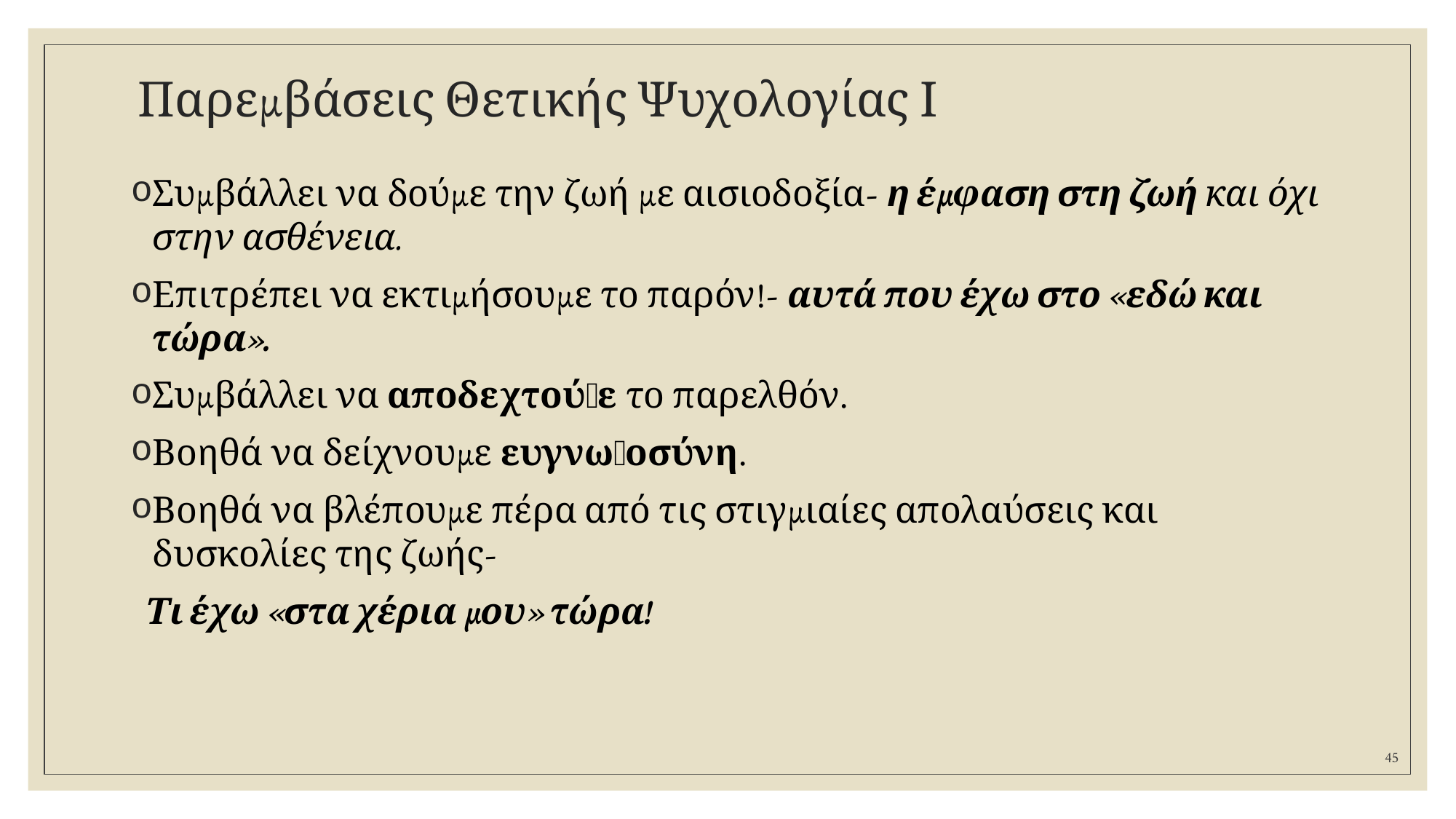

# Παρεμβάσεις Θετικής Ψυχολογίας Ι
Συμβάλλει να δούμε την ζωή με αισιοδοξία- η έμφαση στη ζωή και όχι στην ασθένεια.
Επιτρέπει να εκτιμήσουμε το παρόν!- αυτά που έχω στο «εδώ και τώρα».
Συμβάλλει να αποδεχτούμε το παρελθόν.
Βοηθά να δείχνουμε ευγνωμοσύνη.
Βοηθά να βλέπουμε πέρα από τις στιγμιαίες απολαύσεις και δυσκολίες της ζωής-
  Τι έχω «στα χέρια μου» τώρα!

45